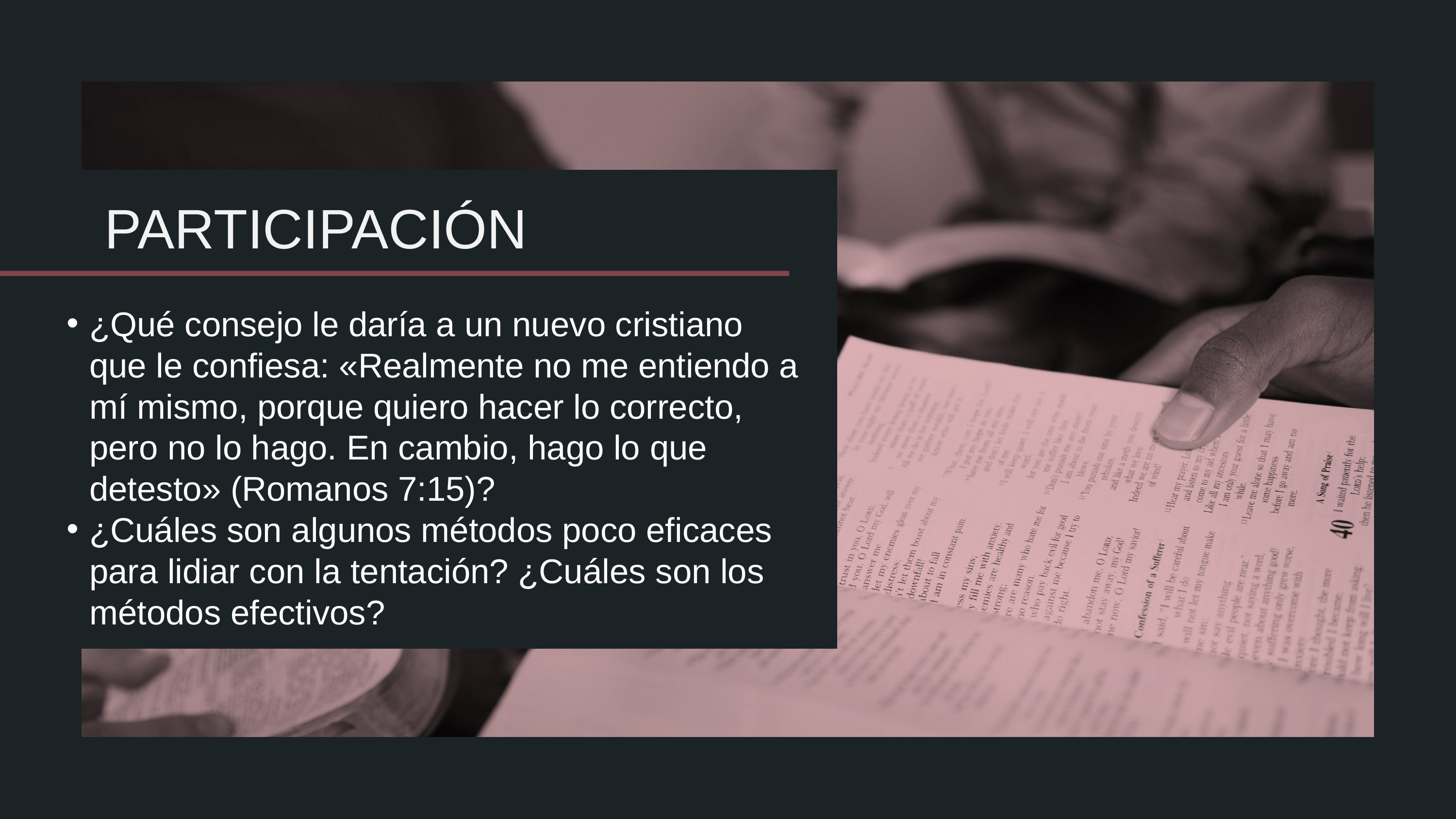

¿Qué consejo le daría a un nuevo cristiano que le confiesa: «Realmente no me entiendo a mí mismo, porque quiero hacer lo correcto, pero no lo hago. En cambio, hago lo que detesto» (Romanos 7:15)?
¿Cuáles son algunos métodos poco eficaces para lidiar con la tentación? ¿Cuáles son los métodos efectivos?